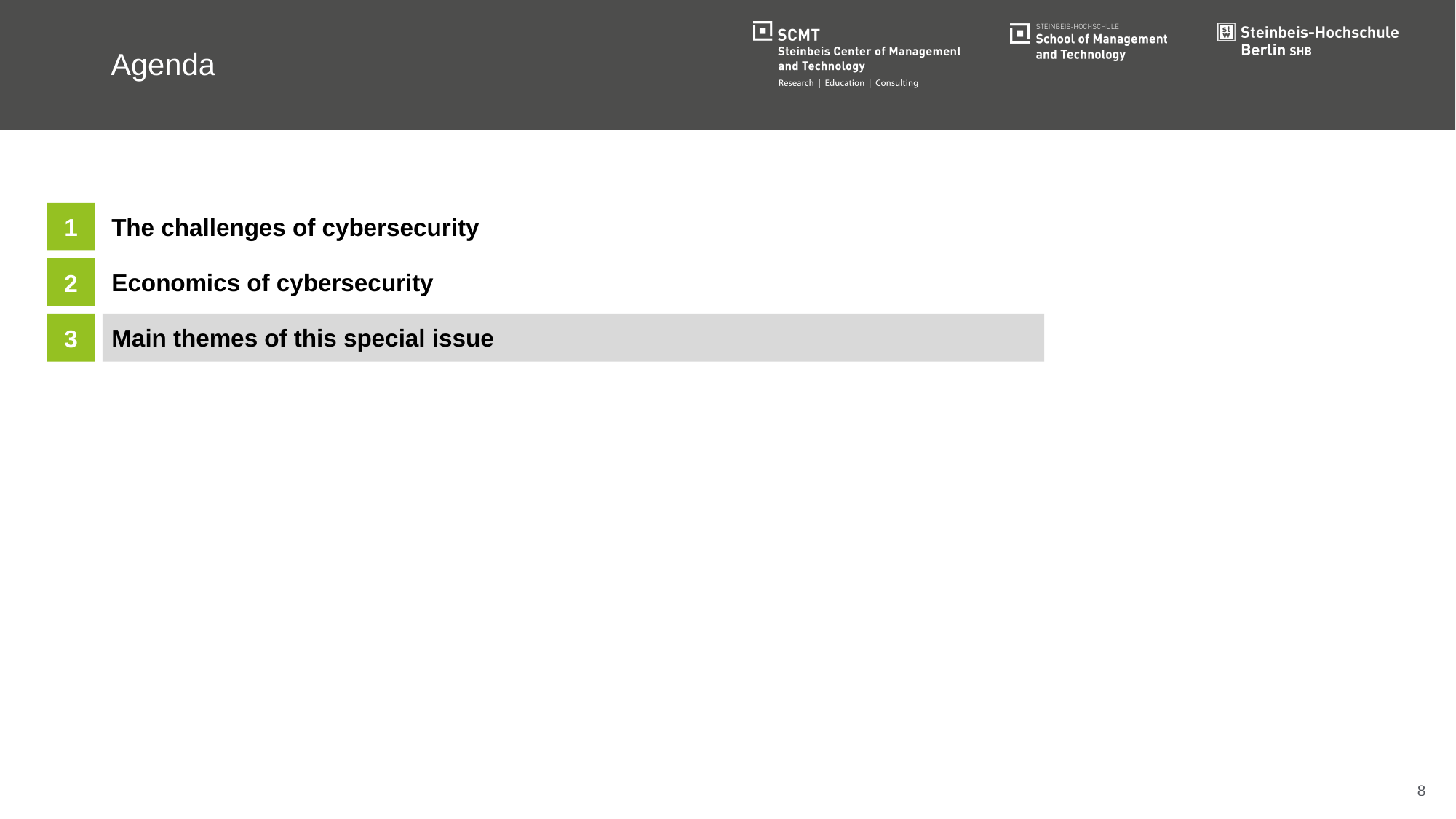

# Agenda
1
The challenges of cybersecurity
2
Economics of cybersecurity
3

Main themes of this special issue